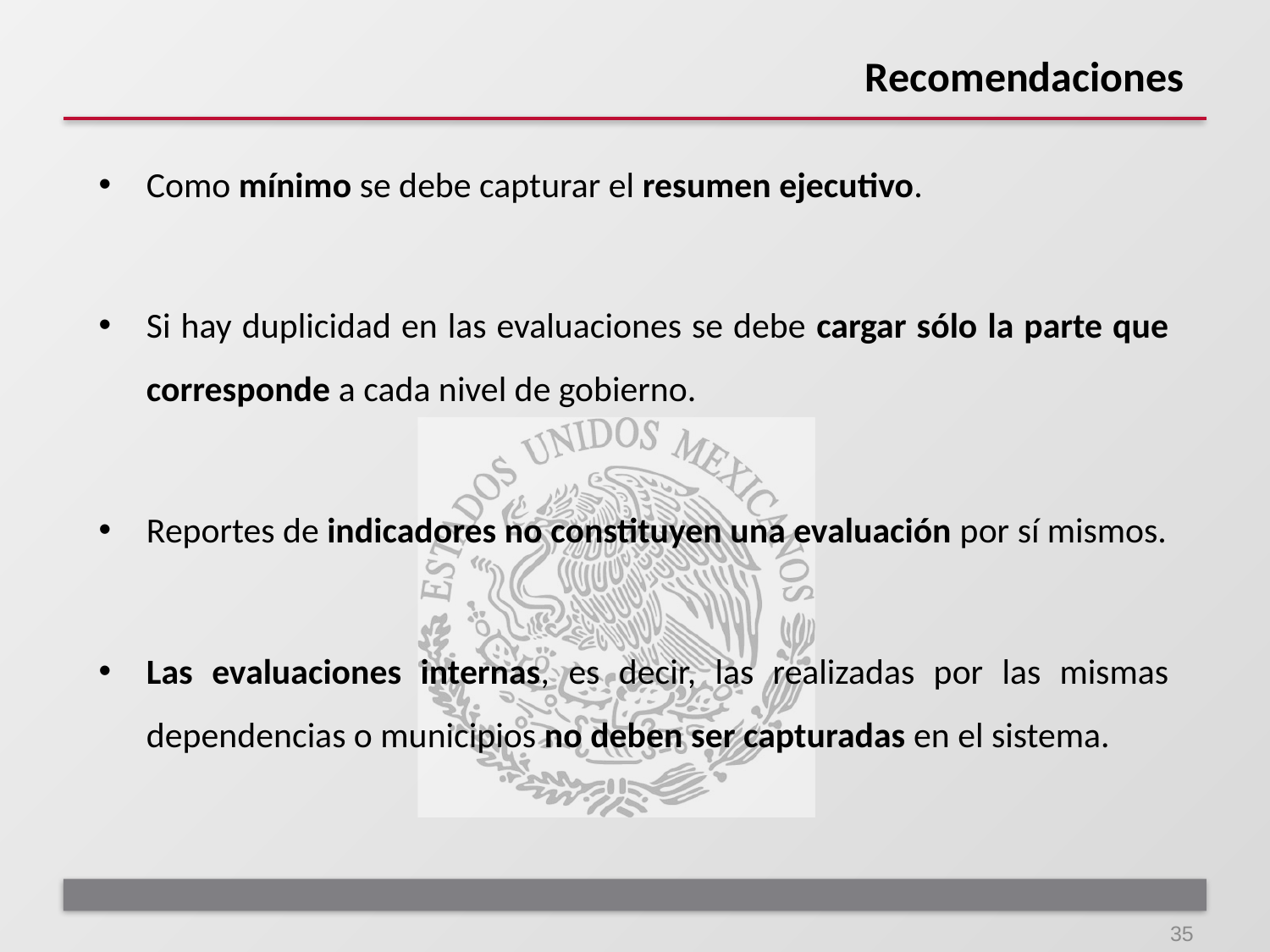

# Recomendaciones

Como mínimo se debe capturar el resumen ejecutivo.

Si hay duplicidad en las evaluaciones se debe cargar sólo la parte que corresponde a cada nivel de gobierno.

Reportes de indicadores no constituyen una evaluación por sí mismos.

Las evaluaciones internas, es decir, las realizadas por las mismas dependencias o municipios no deben ser capturadas en el sistema.

35